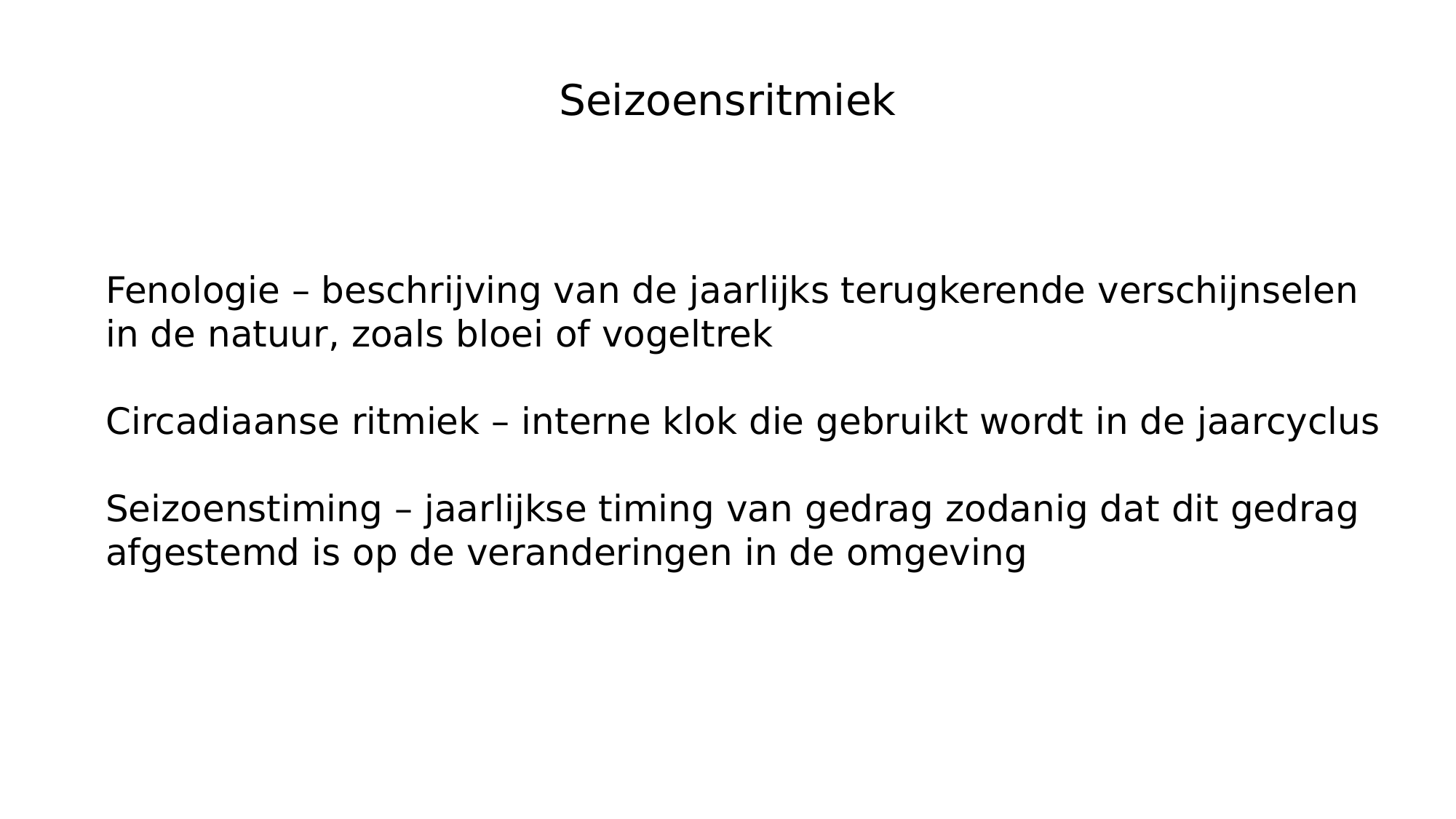

Seizoensritmiek
Fenologie – beschrijving van de jaarlijks terugkerende verschijnselen in de natuur, zoals bloei of vogeltrek

Circadiaanse ritmiek – interne klok die gebruikt wordt in de jaarcyclus

Seizoenstiming – jaarlijkse timing van gedrag zodanig dat dit gedrag afgestemd is op de veranderingen in de omgeving